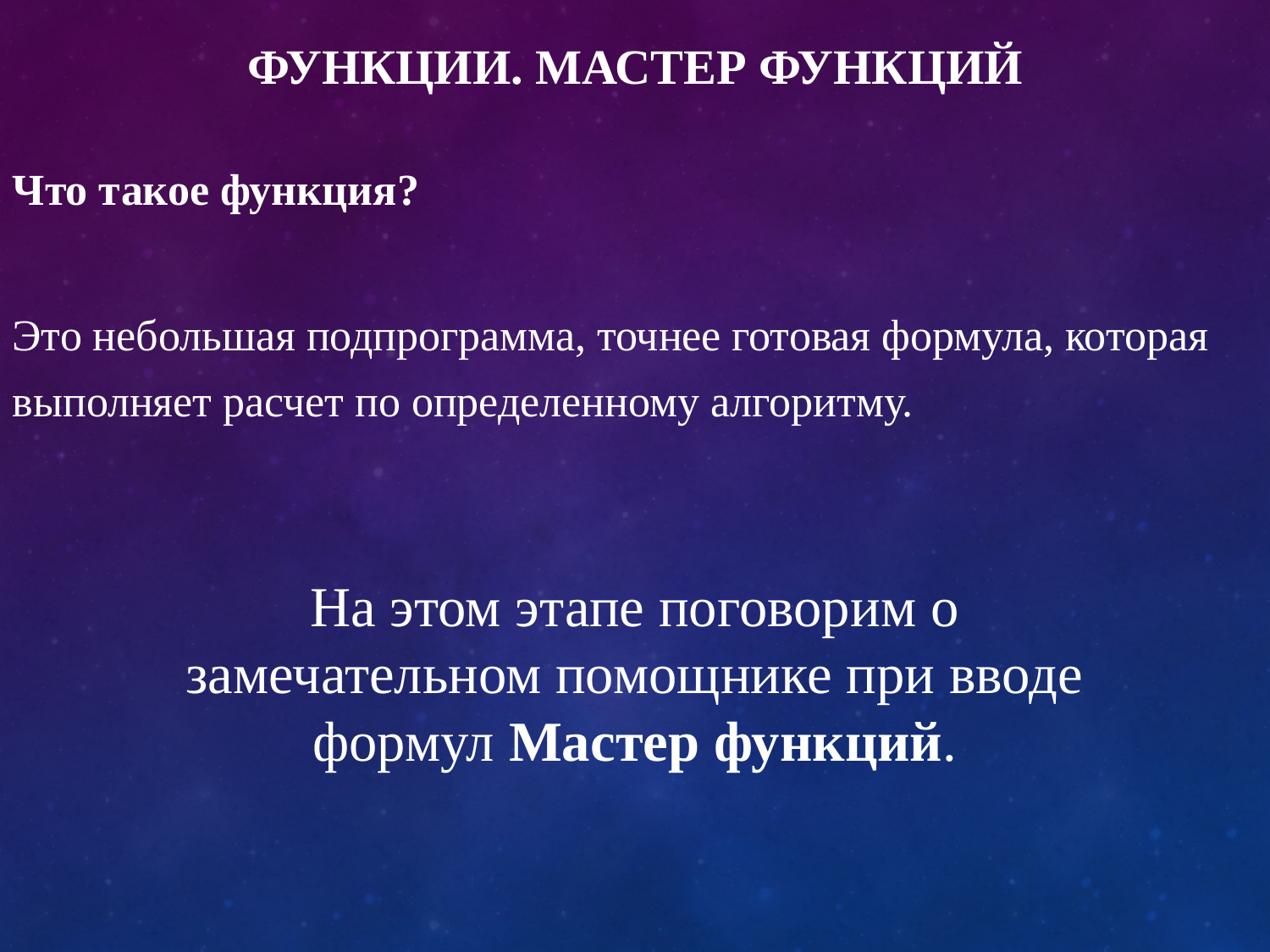

# Функции. Мастер функций
Что такое функция?

Это небольшая подпрограмма, точнее готовая формула, которая выполняет расчет по определенному алгоритму.
На этом этапе поговорим о замечательном помощнике при вводе формул Мастер функций.